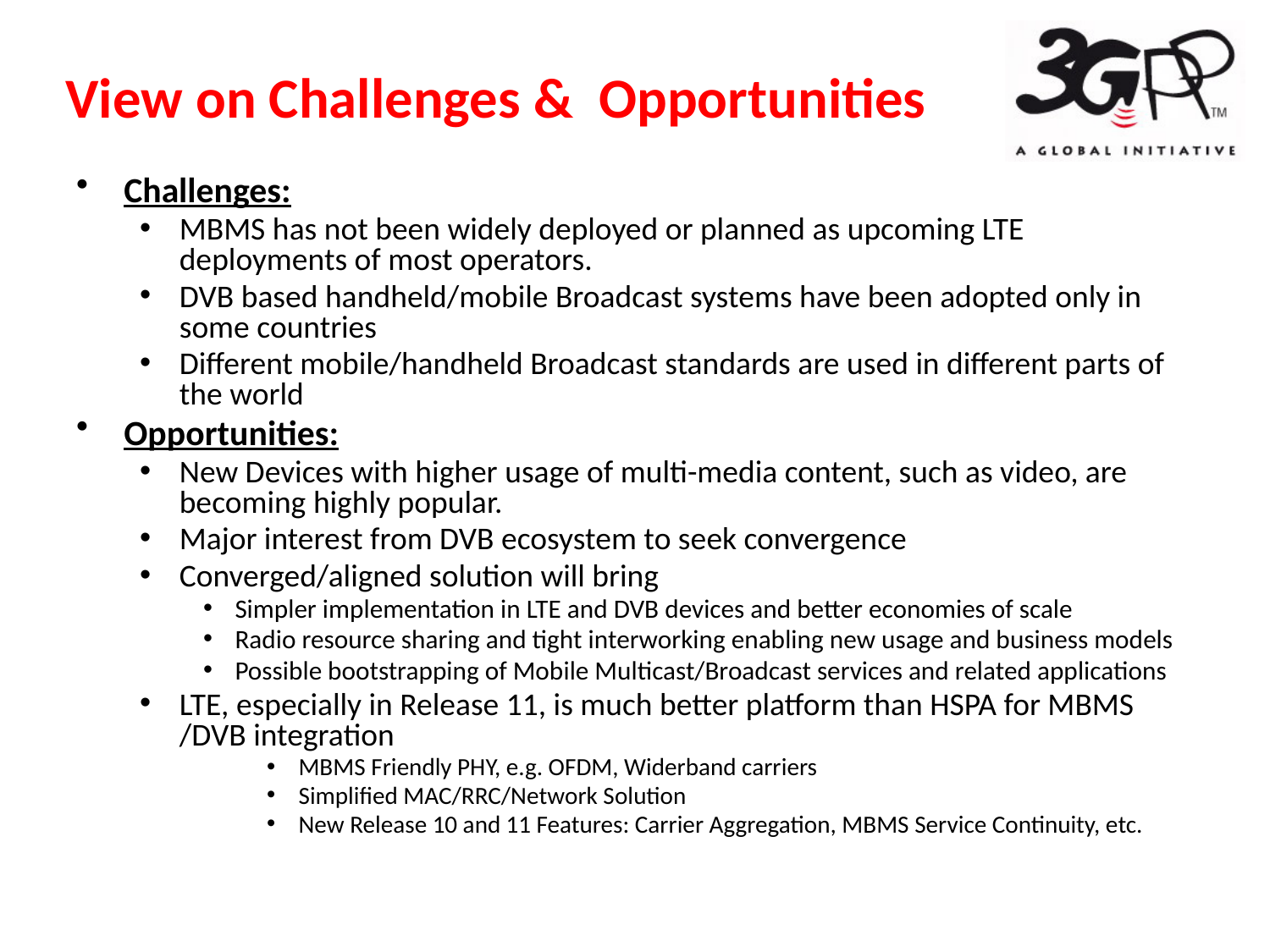

# View on Challenges &  Opportunities
Challenges:
MBMS has not been widely deployed or planned as upcoming LTE deployments of most operators.
DVB based handheld/mobile Broadcast systems have been adopted only in some countries
Different mobile/handheld Broadcast standards are used in different parts of the world
Opportunities:
New Devices with higher usage of multi-media content, such as video, are becoming highly popular.
Major interest from DVB ecosystem to seek convergence
Converged/aligned solution will bring
Simpler implementation in LTE and DVB devices and better economies of scale
Radio resource sharing and tight interworking enabling new usage and business models
Possible bootstrapping of Mobile Multicast/Broadcast services and related applications
LTE, especially in Release 11, is much better platform than HSPA for MBMS /DVB integration
MBMS Friendly PHY, e.g. OFDM, Widerband carriers
Simplified MAC/RRC/Network Solution
New Release 10 and 11 Features: Carrier Aggregation, MBMS Service Continuity, etc.